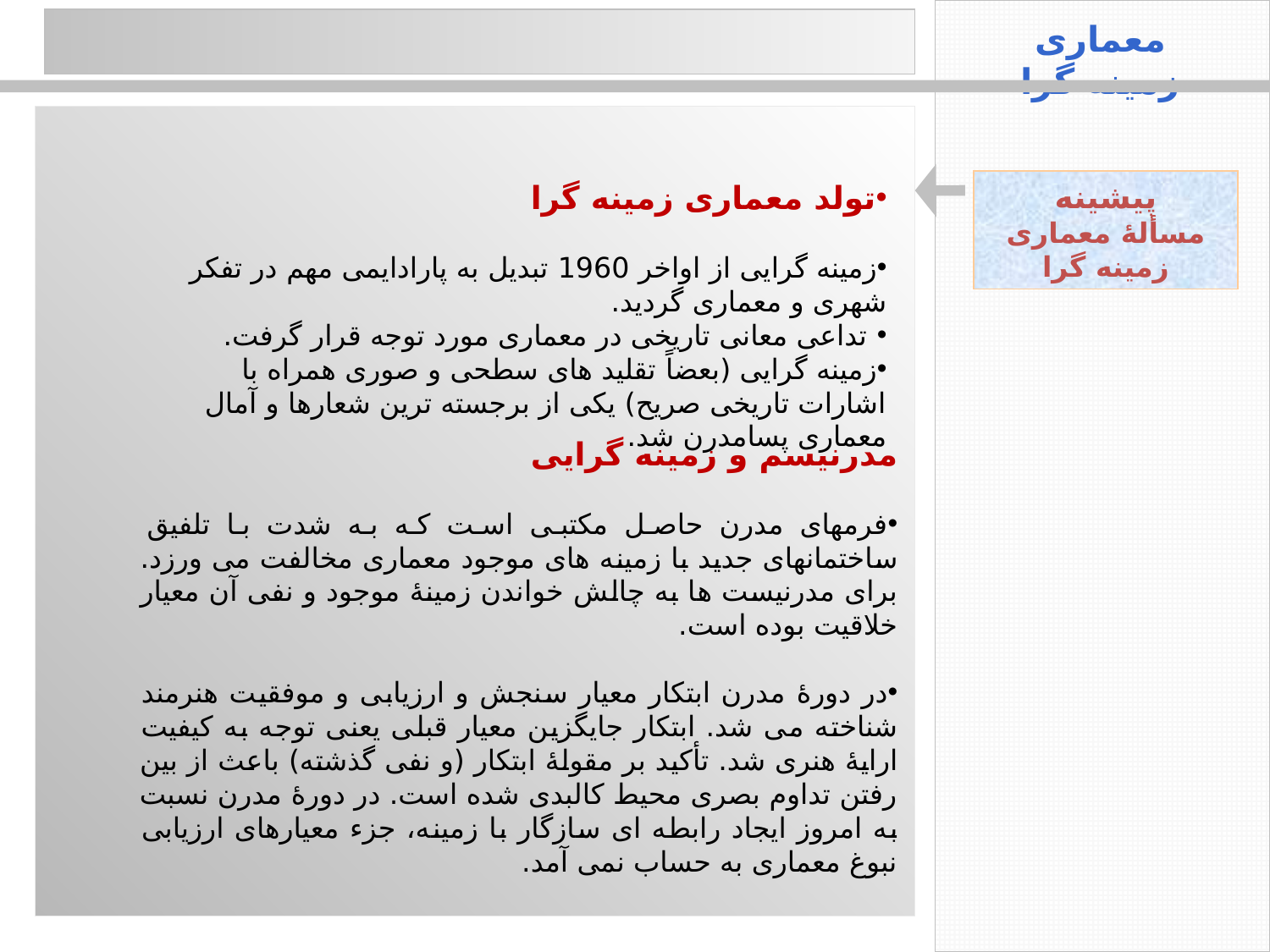

معماری زمینه گرا

پیشینه
مسألۀ معماری زمینه گرا
تولد معماری زمینه گرا

زمینه گرایی از اواخر 1960 تبدیل به پارادایمی مهم در تفکر شهری و معماری گردید.
 تداعی معانی تاریخی در معماری مورد توجه قرار گرفت.
زمینه گرایی (بعضاً تقلید های سطحی و صوری همراه با اشارات تاریخی صریح) یکی از برجسته ترین شعارها و آمال معماری پسامدرن شد.

مدرنیسم و زمینه گرایی

فرمهای مدرن حاصل مکتبی است که به شدت با تلفیق ساختمانهای جدید با زمینه های موجود معماری مخالفت می ورزد. برای مدرنیست ها به چالش خواندن زمینۀ موجود و نفی آن معیار خلاقیت بوده است.

در دورۀ مدرن ابتکار معیار سنجش و ارزیابی و موفقیت هنرمند شناخته می شد. ابتکار جایگزین معیار قبلی یعنی توجه به کیفیت ارایۀ هنری شد. تأکید بر مقولۀ ابتکار (و نفی گذشته) باعث از بین رفتن تداوم بصری محیط کالبدی شده است. در دورۀ مدرن نسبت به امروز ایجاد رابطه ای سازگار با زمینه، جزء معیارهای ارزیابی نبوغ معماری به حساب نمی آمد.

4